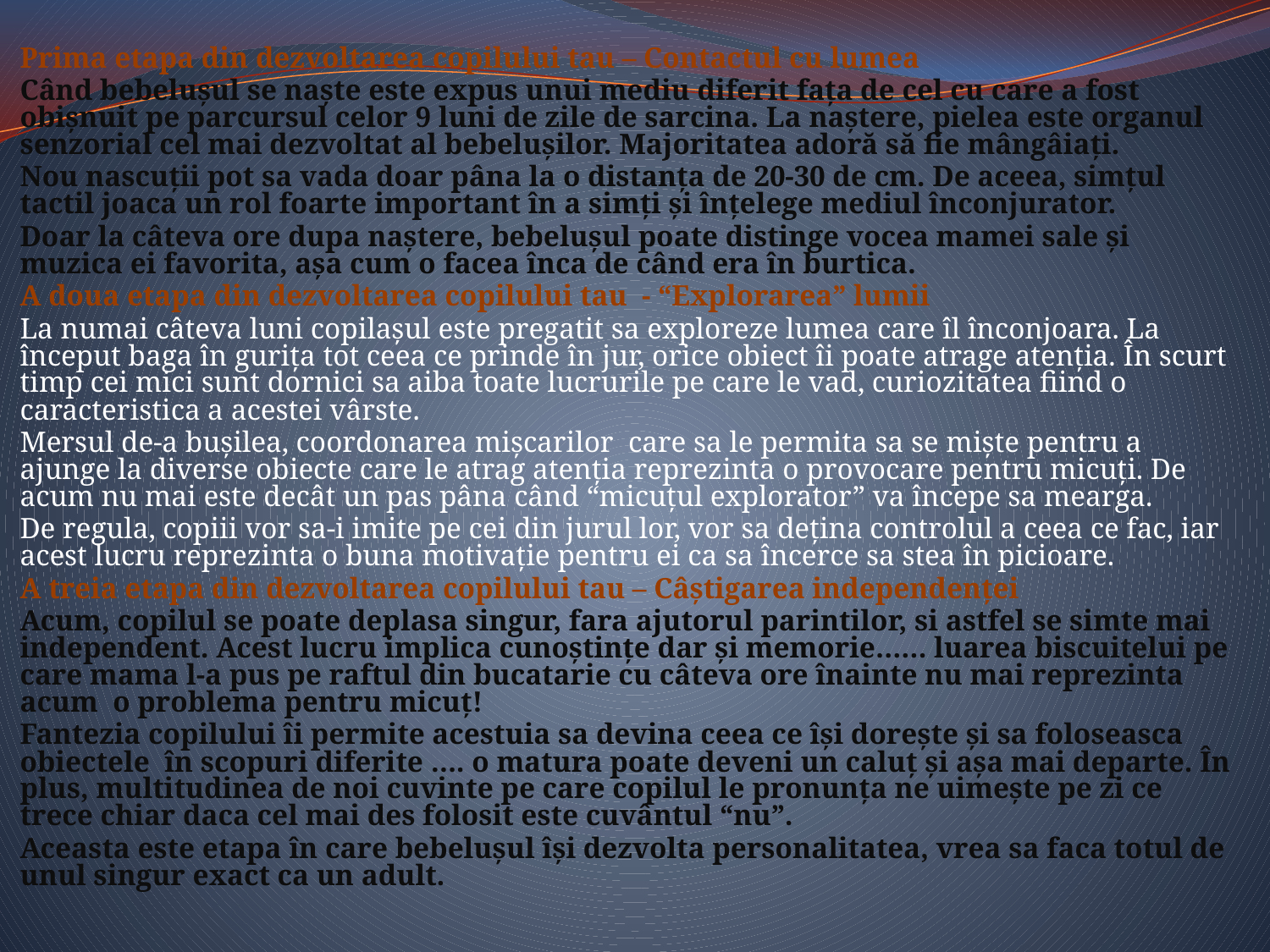

Prima etapa din dezvoltarea copilului tau – Contactul cu lumea
Când bebeluşul se naşte este expus unui mediu diferit faţa de cel cu care a fost obişnuit pe parcursul celor 9 luni de zile de sarcina. La naştere, pielea este organul senzorial cel mai dezvoltat al bebeluşilor. Majoritatea adoră să fie mângâiaţi.
Nou nascuţii pot sa vada doar pâna la o distanţa de 20-30 de cm. De aceea, simţul tactil joaca un rol foarte important în a simţi şi înţelege mediul înconjurator.
Doar la câteva ore dupa naştere, bebeluşul poate distinge vocea mamei sale şi  muzica ei favorita, aşa cum o facea înca de când era în burtica.
A doua etapa din dezvoltarea copilului tau  - “Explorarea” lumii
La numai câteva luni copilaşul este pregatit sa exploreze lumea care îl înconjoara. La început baga în guriţa tot ceea ce prinde în jur, orice obiect îi poate atrage atenţia. În scurt timp cei mici sunt dornici sa aiba toate lucrurile pe care le vad, curiozitatea fiind o caracteristica a acestei vârste.
Mersul de-a buşilea, coordonarea mişcarilor  care sa le permita sa se mişte pentru a ajunge la diverse obiecte care le atrag atenţia reprezinta o provocare pentru micuţi. De acum nu mai este decât un pas pâna când “micuţul explorator” va începe sa mearga.
De regula, copiii vor sa-i imite pe cei din jurul lor, vor sa deţina controlul a ceea ce fac, iar acest lucru reprezinta o buna motivaţie pentru ei ca sa încerce sa stea în picioare.
A treia etapa din dezvoltarea copilului tau – Câştigarea independenţei
Acum, copilul se poate deplasa singur, fara ajutorul parintilor, si astfel se simte mai independent. Acest lucru implica cunoştinţe dar şi memorie…… luarea biscuitelui pe care mama l-a pus pe raftul din bucatarie cu câteva ore înainte nu mai reprezinta acum  o problema pentru micuţ!
Fantezia copilului îi permite acestuia sa devina ceea ce îşi doreşte şi sa foloseasca obiectele  în scopuri diferite …. o matura poate deveni un caluţ şi aşa mai departe. În plus, multitudinea de noi cuvinte pe care copilul le pronunţa ne uimeşte pe zi ce trece chiar daca cel mai des folosit este cuvântul “nu”.
Aceasta este etapa în care bebeluşul îşi dezvolta personalitatea, vrea sa faca totul de unul singur exact ca un adult.